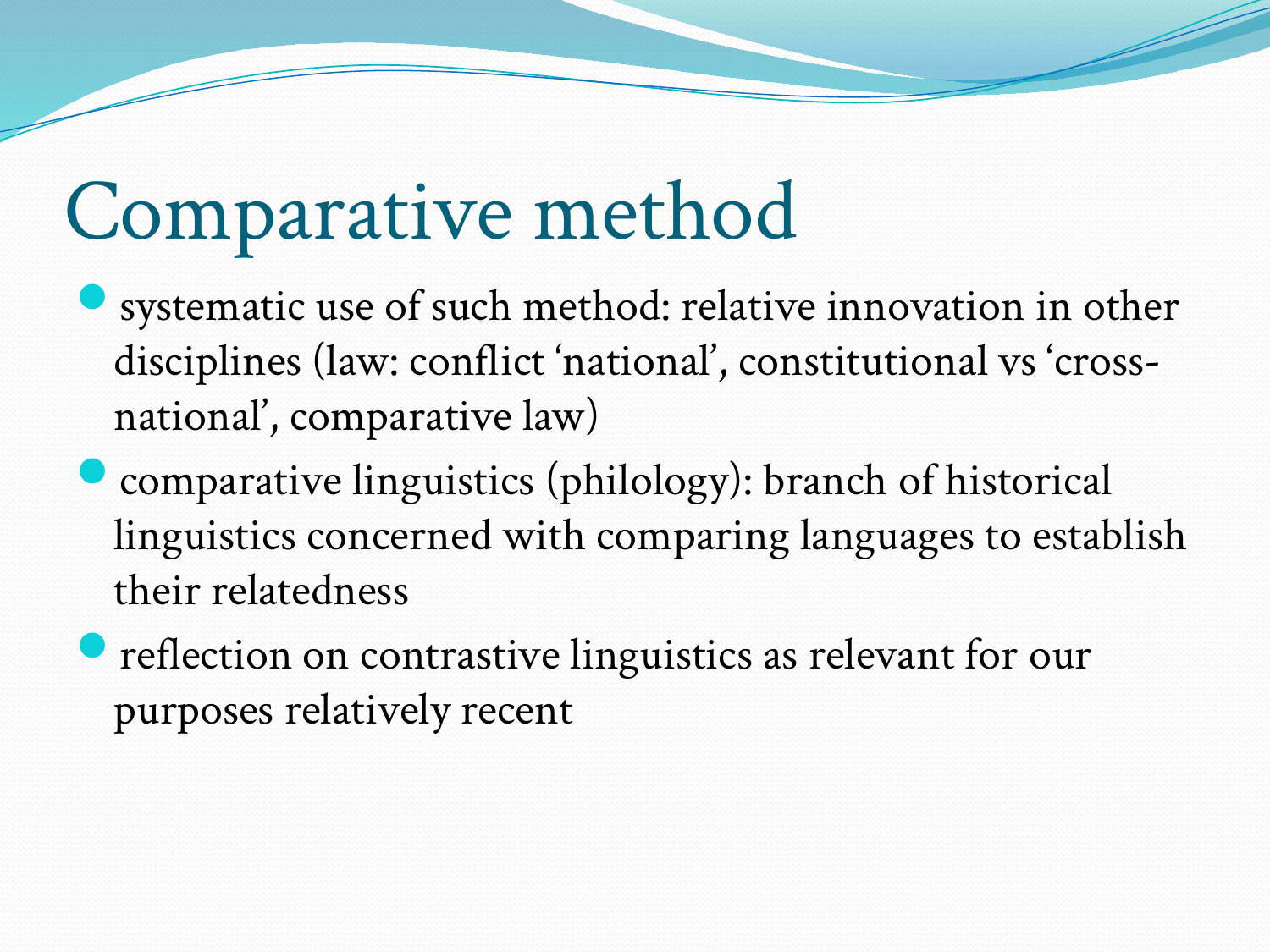

# Comparative method
systematic use of such method: relative innovation in other disciplines (law: conflict ‘national’, constitutional vs ‘cross-national’, comparative law)
comparative linguistics (philology): branch of historical linguistics concerned with comparing languages to establish their relatedness
reflection on contrastive linguistics as relevant for our purposes relatively recent